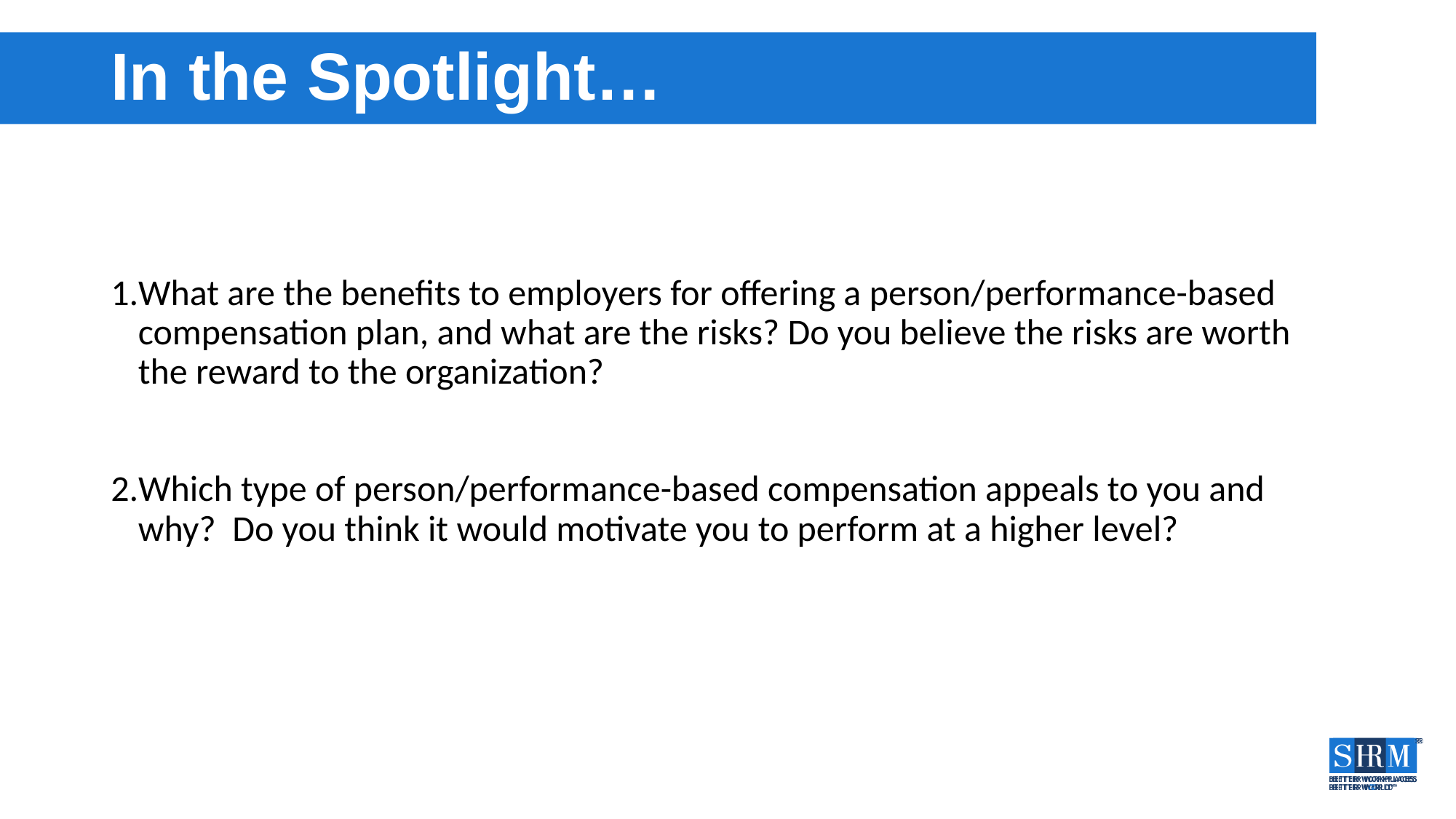

# In the Spotlight…
What are the benefits to employers for offering a person/performance-based compensation plan, and what are the risks? Do you believe the risks are worth the reward to the organization?

Which type of person/performance-based compensation appeals to you and why?  Do you think it would motivate you to perform at a higher level?